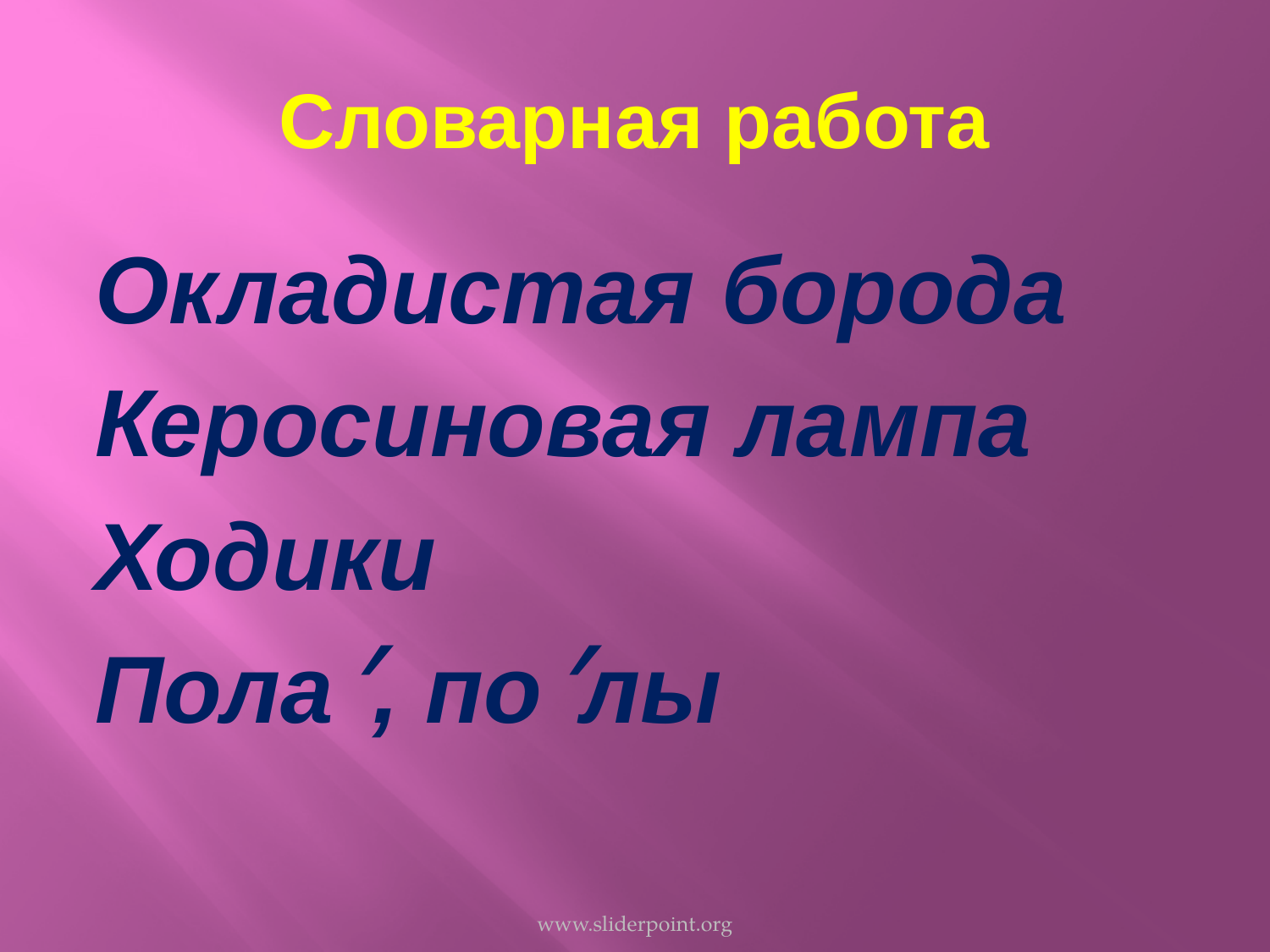

# Словарная работа
Окладистая борода
Керосиновая лампа
Ходики
Пола׳, по׳лы
www.sliderpoint.org